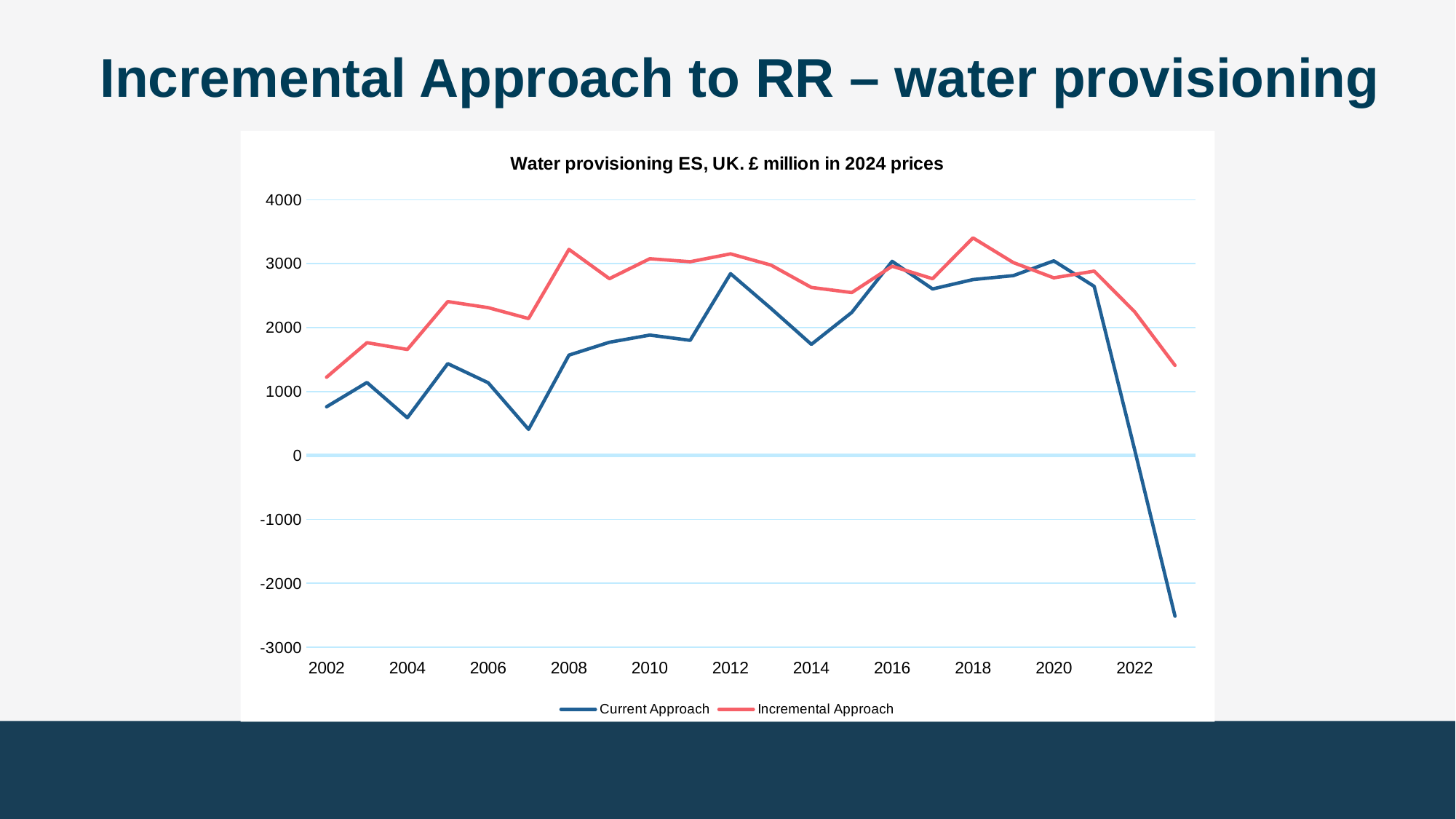

# Incremental Approach to RR – water provisioning

### Chart: Water provisioning ES, UK. £ million in 2024 prices

| Category | Current Approach | Incremental Approach |
|---|---|---|
| 2002 | 761.2112 | 1223.519914 |
|  | 1141.047161 | 1763.822939 |
| 2004 | 589.4588212 | 1657.055898 |
|  | 1436.248155 | 2406.438318 |
| 2006 | 1136.771184 | 2311.249888 |
|  | 407.5792838 | 2140.934854 |
| 2008 | 1569.222703 | 3222.27502 |
|  | 1770.116263 | 2764.752599 |
| 2010 | 1882.321793 | 3076.536141 |
|  | 1800.888058 | 3029.784607 |
| 2012 | 2842.421987 | 3152.640584 |
|  | 2299.158336 | 2977.070138 |
| 2014 | 1737.284734 | 2627.214414 |
|  | 2236.708089 | 2547.344759 |
| 2016 | 3035.452371 | 2959.861451 |
|  | 2604.008364 | 2764.118301 |
| 2018 | 2750.666364 | 3402.508919 |
|  | 2812.182044 | 3015.853753 |
| 2020 | 3043.375256 | 2777.6734 |
|  | 2644.010077 | 2883.296252 |
| 2022 | 92.70633586 | 2248.2877 |
|  | -2513.851811 | 1408.395271 |